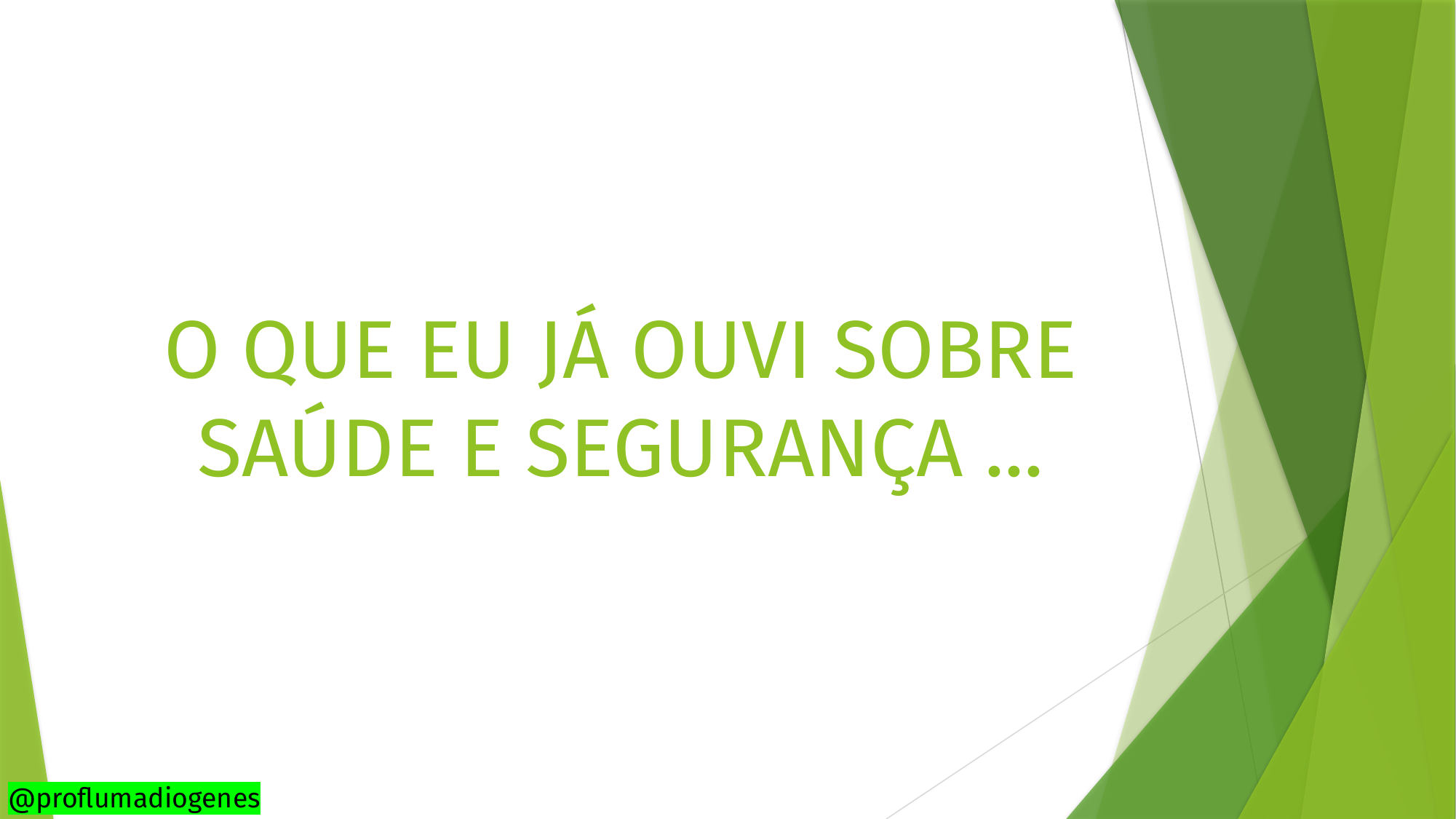

# O QUE EU JÁ OUVI SOBRE SAÚDE E SEGURANÇA ...
@proflumadiogenes